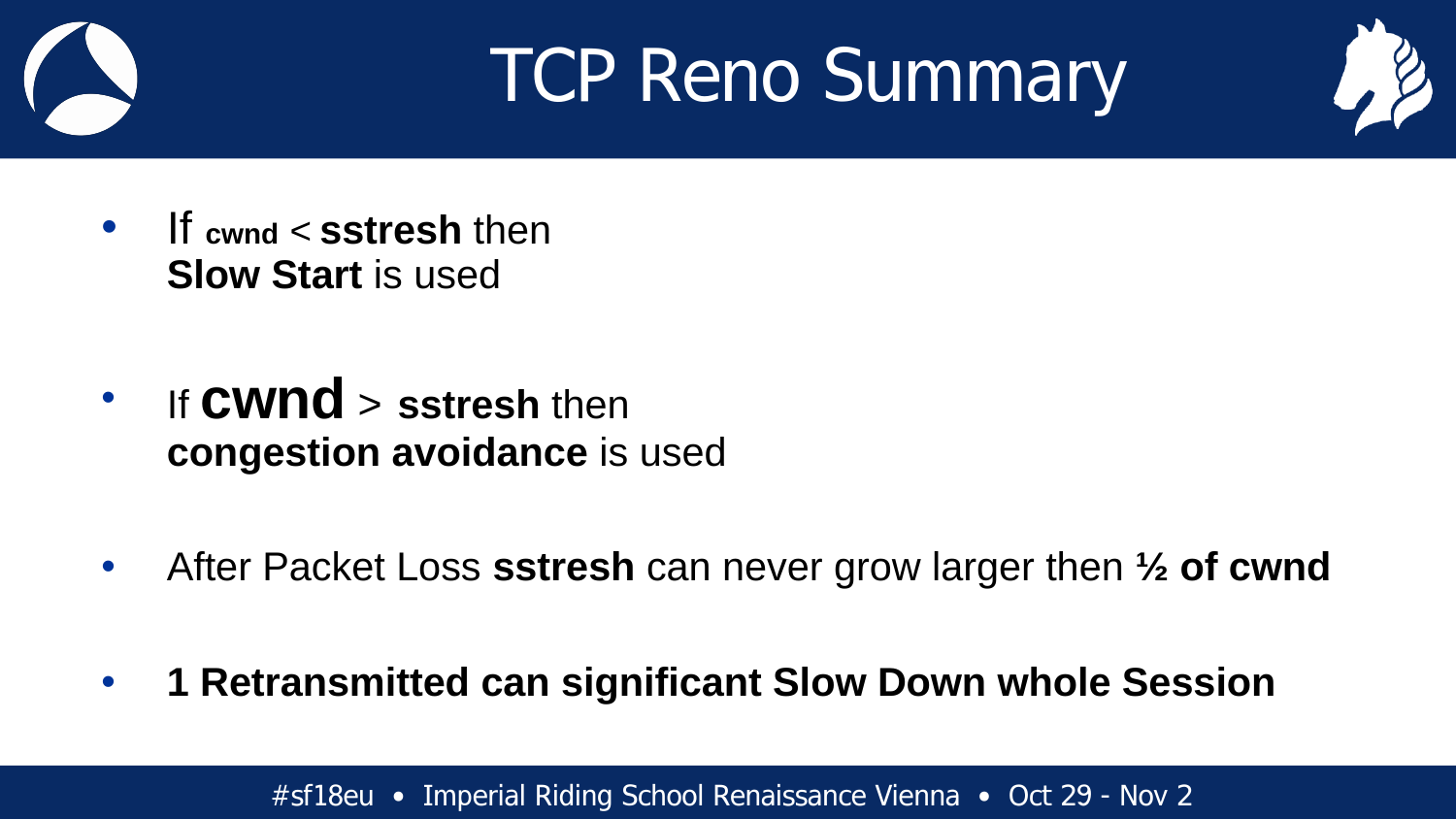

# TCP Reno Summary
If cwnd < sstresh then
Slow Start is used

If cwnd > sstresh then
congestion avoidance is used

After Packet Loss sstresh can never grow larger then ½ of cwnd

1 Retransmitted can significant Slow Down whole Session